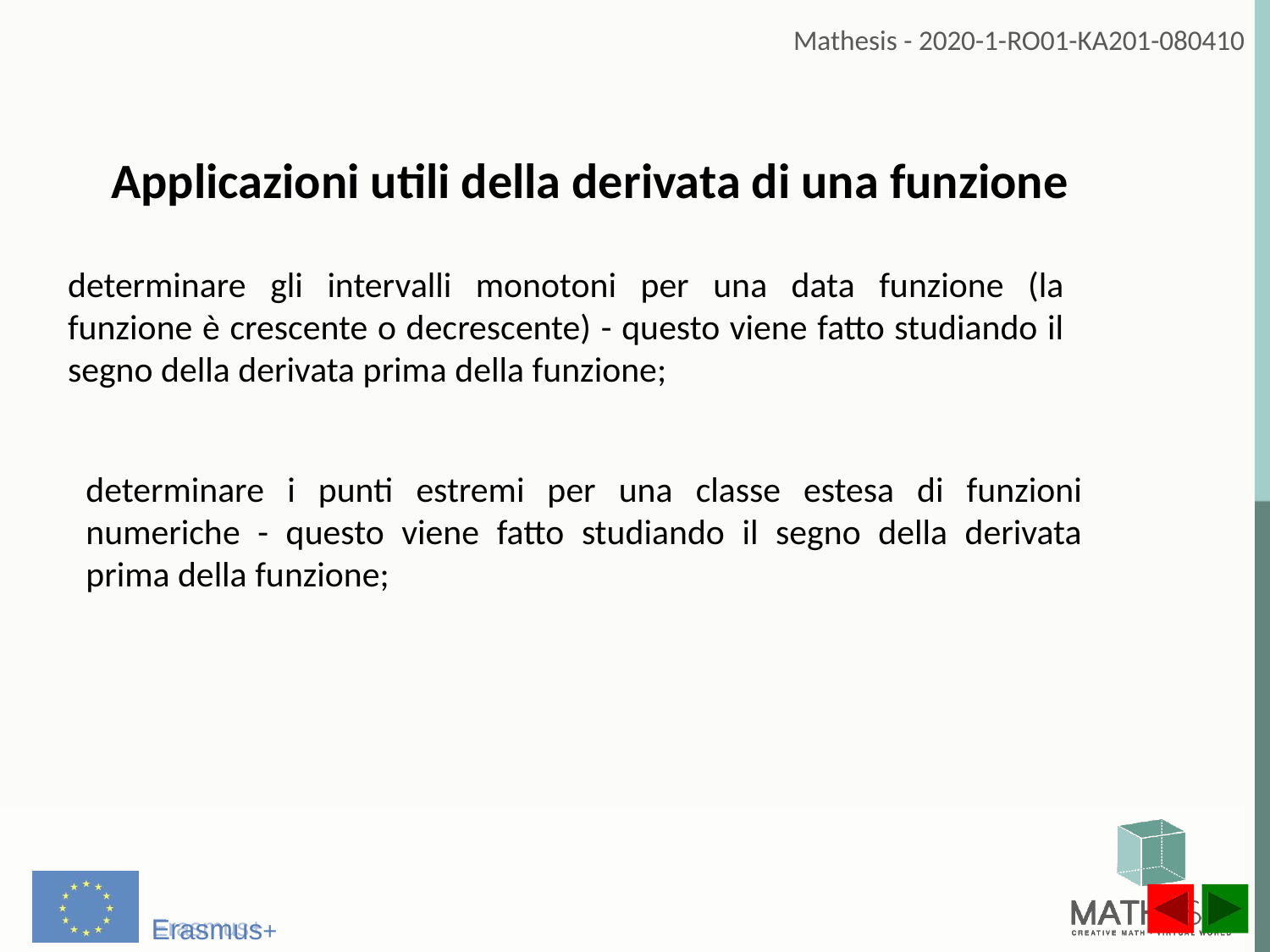

Applicazioni utili della derivata di una funzione
determinare gli intervalli monotoni per una data funzione (la funzione è crescente o decrescente) - questo viene fatto studiando il segno della derivata prima della funzione;
determinare i punti estremi per una classe estesa di funzioni numeriche - questo viene fatto studiando il segno della derivata prima della funzione;